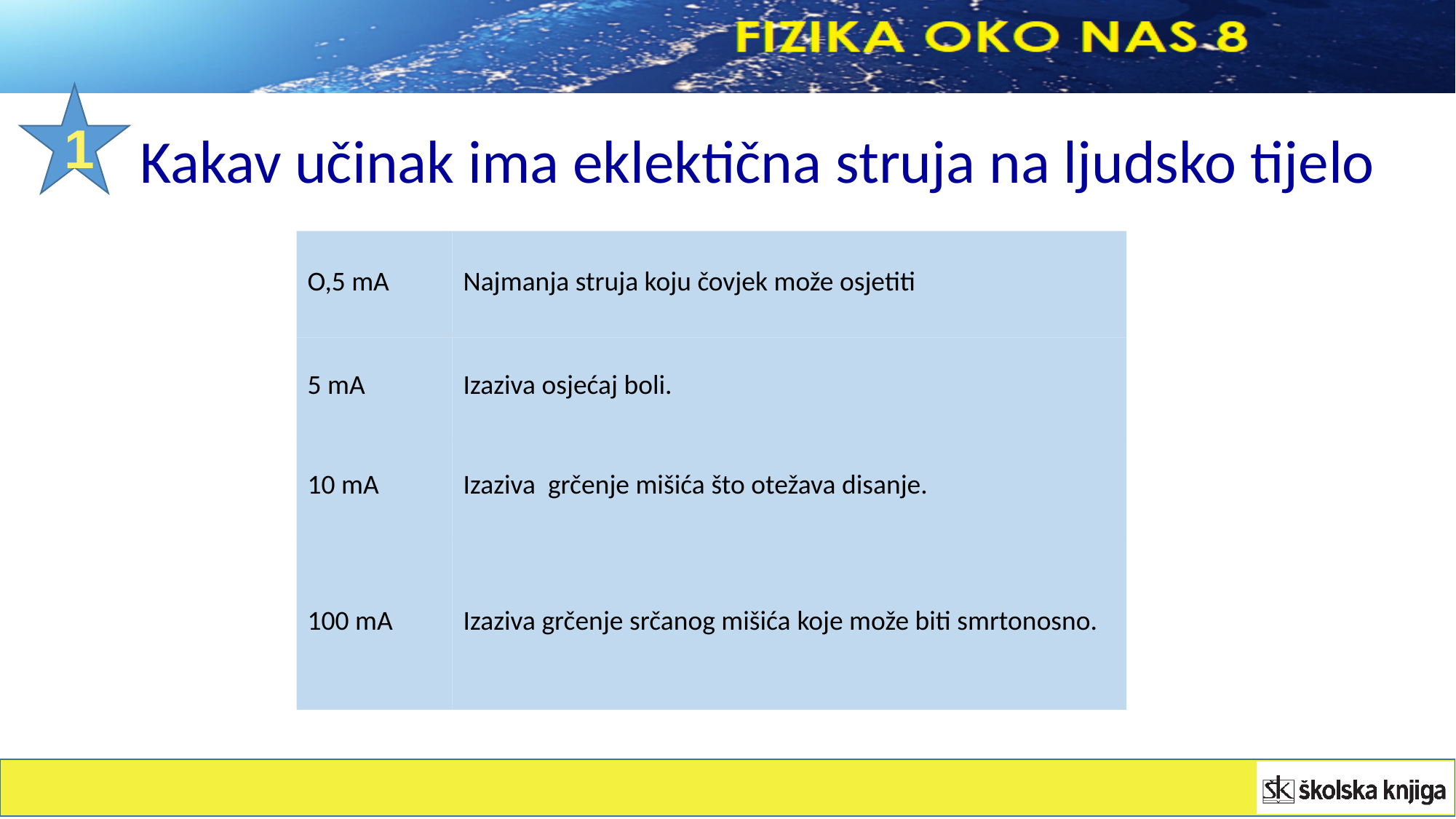

1
# Kakav učinak ima eklektična struja na ljudsko tijelo
| O,5 mA | Najmanja struja koju čovjek može osjetiti |
| --- | --- |
| 5 mA | Izaziva osjećaj boli. |
| 10 mA | Izaziva grčenje mišića što otežava disanje. |
| 100 mA | Izaziva grčenje srčanog mišića koje može biti smrtonosno. |